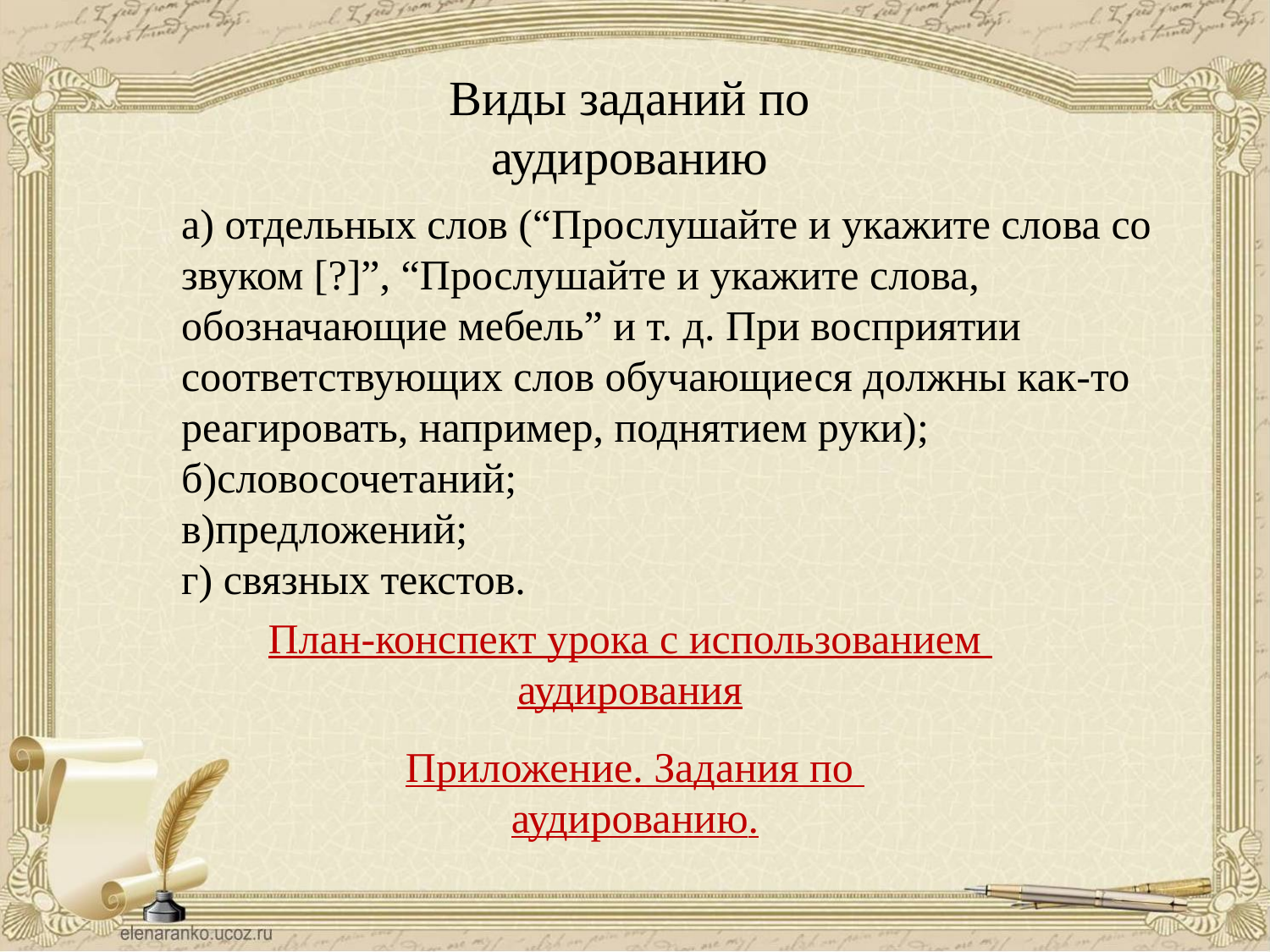

Виды заданий по аудированию
а) отдельных слов (“Прослушайте и укажите слова со звуком [?]”, “Прослушайте и укажите слова, обозначающие мебель” и т. д. При восприятии соответствующих слов обучающиеся должны как-то реагировать, например, поднятием руки);
б)словосочетаний;
в)предложений;
г) связных текстов.
План-конспект урока с использованием аудирования
Приложение. Задания по аудированию.